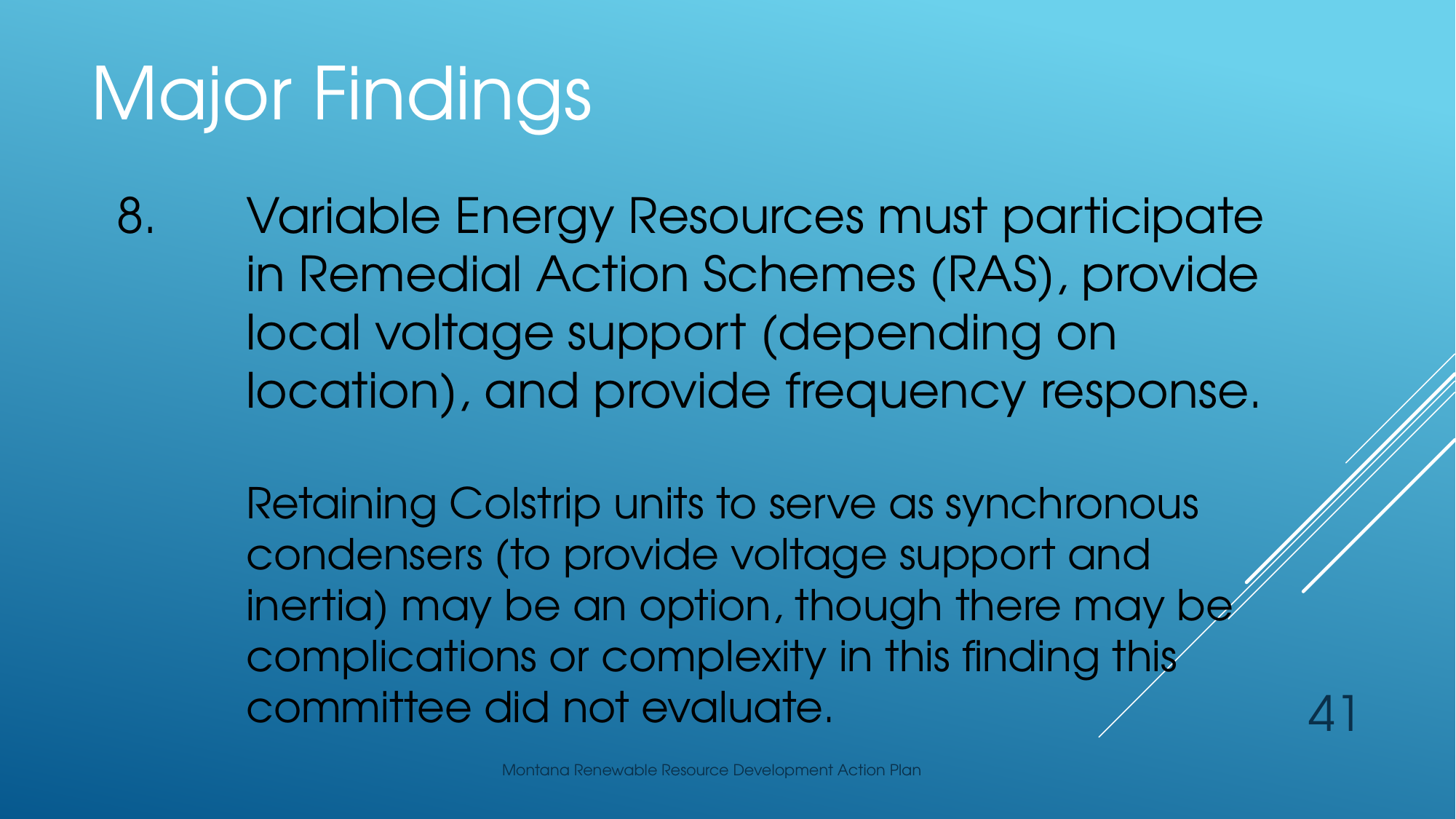

Major Findings
Variable Energy Resources must participate in Remedial Action Schemes (RAS), provide local voltage support (depending on location), and provide frequency response.

Retaining Colstrip units to serve as synchronous condensers (to provide voltage support and inertia) may be an option, though there may be complications or complexity in this finding this committee did not evaluate.
41
Montana Renewable Resource Development Action Plan